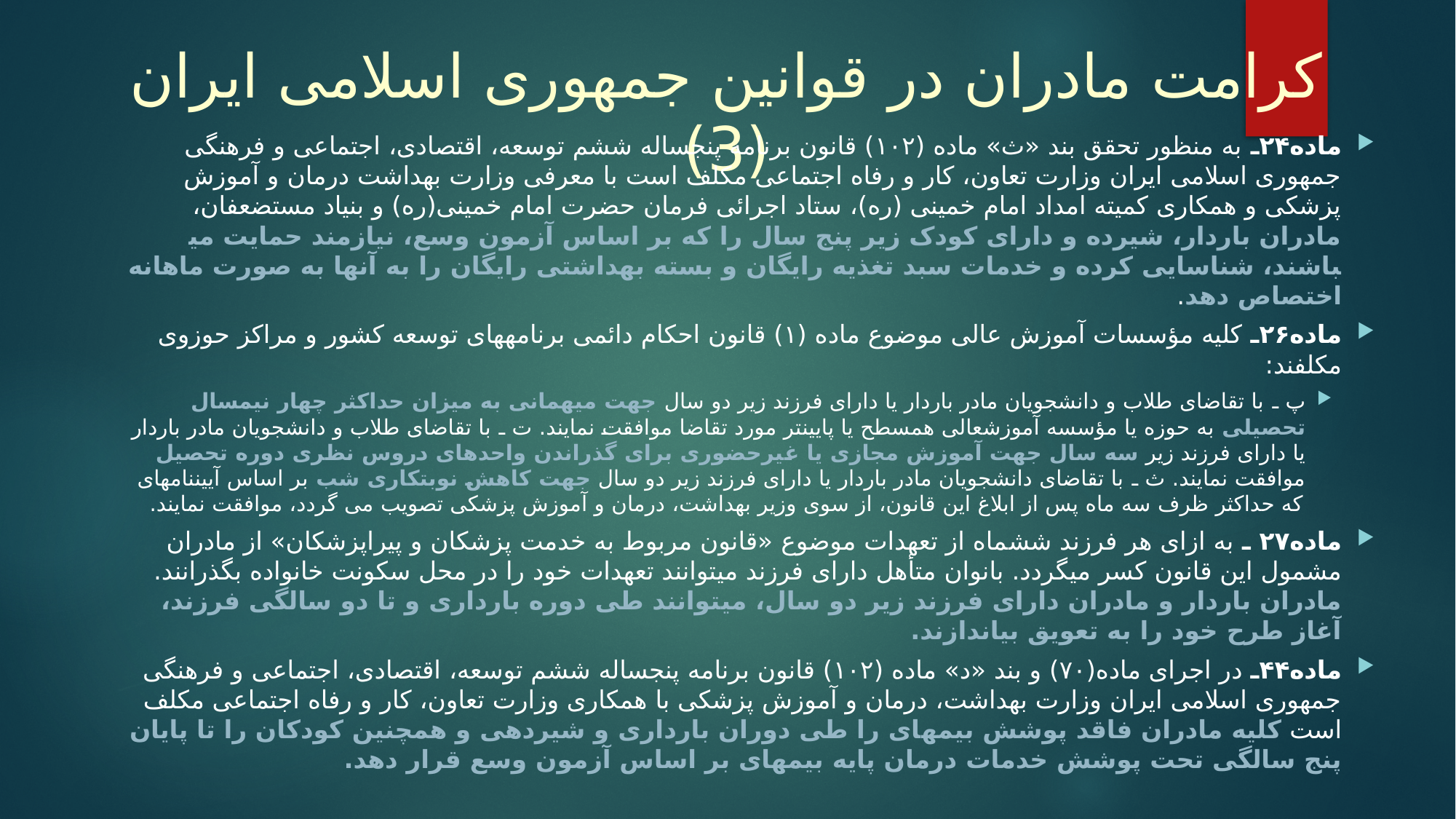

# کرامت مادران در قوانین جمهوری اسلامی ایران (3)
ماده۲۴ـ به منظور تحقق بند «ث» ماده (۱۰۲) قانون برنامه پنجساله ششم توسعه، اقتصادی، اجتماعی و فرهنگی جمهوری اسلامی ایران وزارت تعاون، کار و رفاه اجتماعی مکلف است با معرفی وزارت بهداشت درمان و آموزش پزشکی و همکاری کمیته امداد امام خمینی (ره)، ستاد اجرائی فرمان حضرت امام خمینی(ره) و بنیاد مستضعفان، مادران باردار، شیرده و دارای کودک زیر پنج سال را که بر اساس آزمون وسع، نیازمند حمایت می­باشند، شناسایی کرده و خدمات سبد تغذیه رایگان و بسته بهداشتی رایگان را به آنها به صورت ماهانه اختصاص دهد.
ماده۲۶ـ کلیه مؤسسات آموزش عالی موضوع ماده (۱) قانون احکام دائمی برنامه­های توسعه کشور و مراکز حوزوی مکلفند:
پ ـ با تقاضای طلاب و دانشجویان مادر باردار یا دارای فرزند زیر دو سال جهت میهمانی به میزان حداکثر چهار نیمسال تحصیلی به حوزه یا مؤسسه آموزش­عالی هم­سطح یا پایین­تر مورد تقاضا موافقت نمایند. ت ـ با تقاضای طلاب و دانشجویان مادر باردار یا دارای فرزند زیر سه سال جهت آموزش مجازی یا غیرحضوری برای گذراندن واحدهای دروس نظری دوره تحصیل موافقت نمایند. ث ـ با تقاضای دانشجویان مادر باردار یا دارای فرزند زیر دو سال جهت کاهش نوبت­کاری شب بر اساس آیین­نامه­ای که حداکثر ظرف سه ماه پس از ابلاغ این قانون، از سوی وزیر بهداشت، درمان و آموزش پزشکی تصویب می گردد، موافقت نمایند.
ماده۲۷ ـ به ازای هر فرزند شش­ماه از تعهدات موضوع «قانون مربوط به خدمت پزشکان و پیراپزشکان» از مادران مشمول این قانون کسر می­گردد. بانوان متأهل دارای فرزند می­توانند تعهدات خود را در محل سکونت خانواده بگذرانند. مادران باردار و مادران دارای فرزند زیر دو سال، می­توانند طی دوره بارداری و تا دو سالگی فرزند، آغاز طرح خود را به تعویق بیاندازند.
ماده۴۴ـ در اجرای ماده(۷۰) و بند «د» ماده (۱۰۲) قانون برنامه پنجساله ششم توسعه، اقتصادی، اجتماعی و فرهنگی جمهوری اسلامی ایران وزارت بهداشت، درمان و آموزش پزشکی با همکاری وزارت تعاون، کار و رفاه اجتماعی مکلف است کلیه مادران فاقد پوشش بیمه­ای را طی دوران بارداری و شیردهی و همچنین کودکان را تا پایان پنج سالگی تحت پوشش خدمات درمان پایه بیمه­ای بر اساس آزمون وسع قرار دهد.